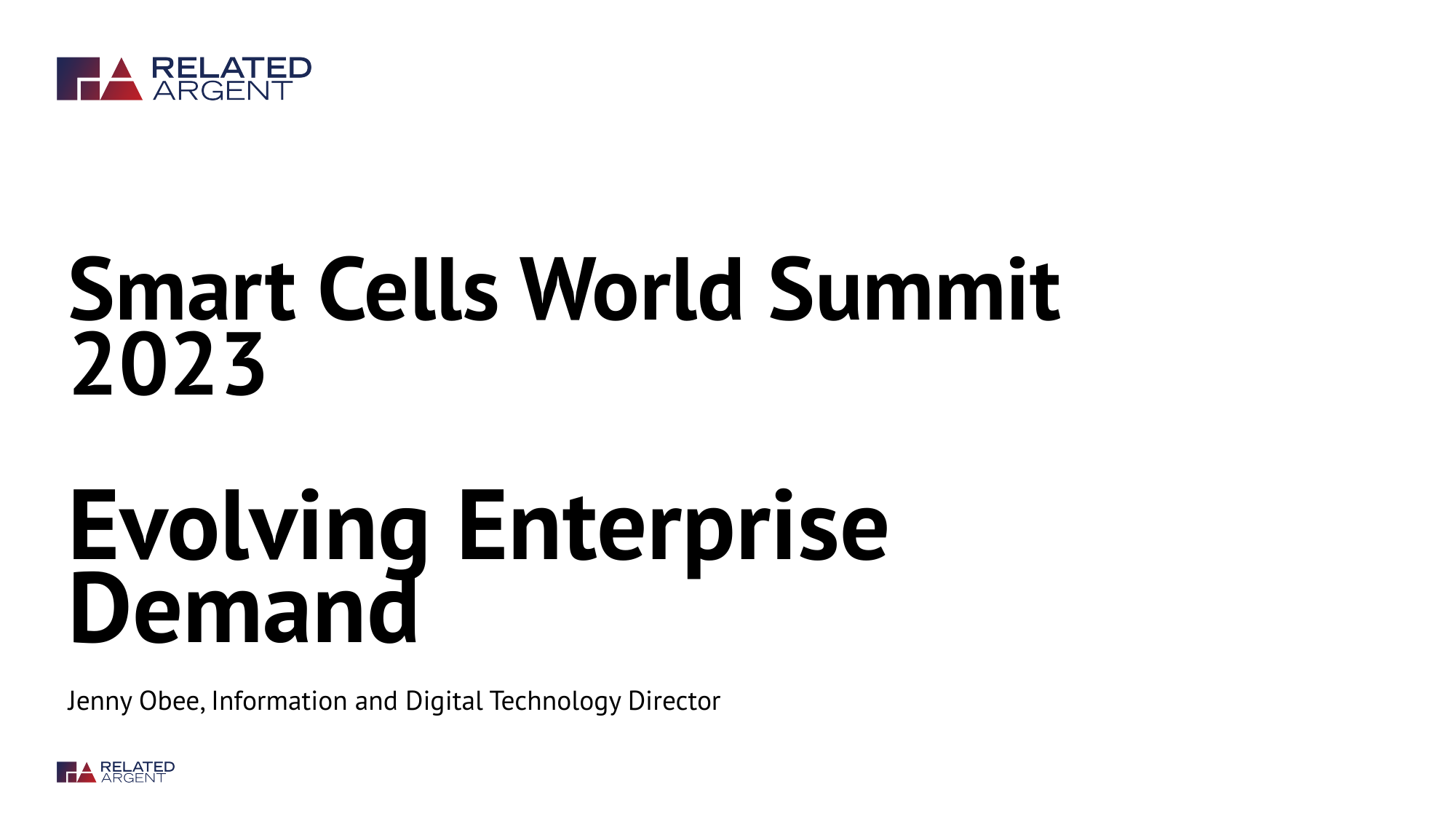

# Smart Cells World Summit 2023 Evolving Enterprise Demand
Jenny Obee, Information and Digital Technology Director